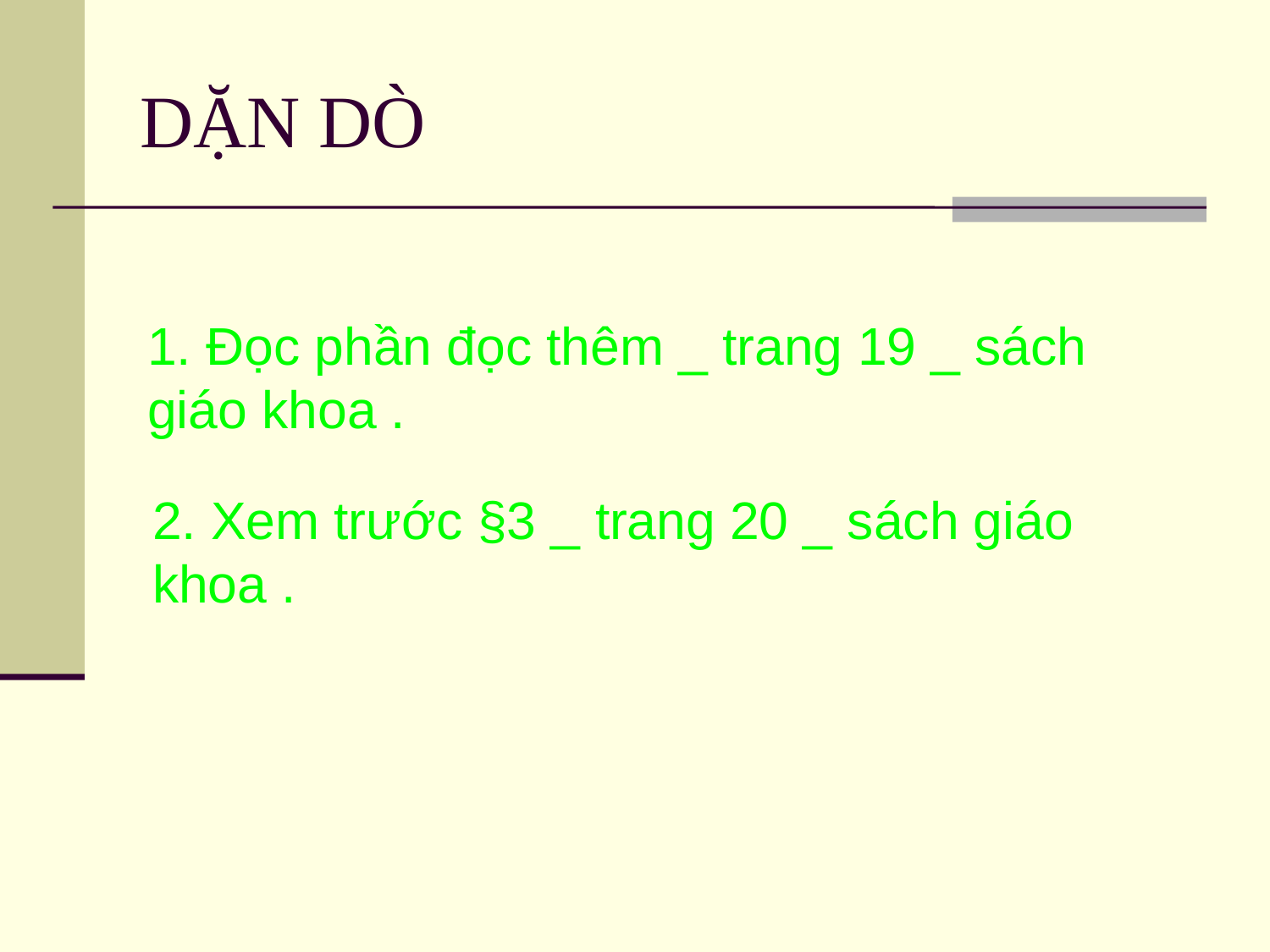

DẶN DÒ
1. Đọc phần đọc thêm _ trang 19 _ sách giáo khoa .
2. Xem trước §3 _ trang 20 _ sách giáo khoa .